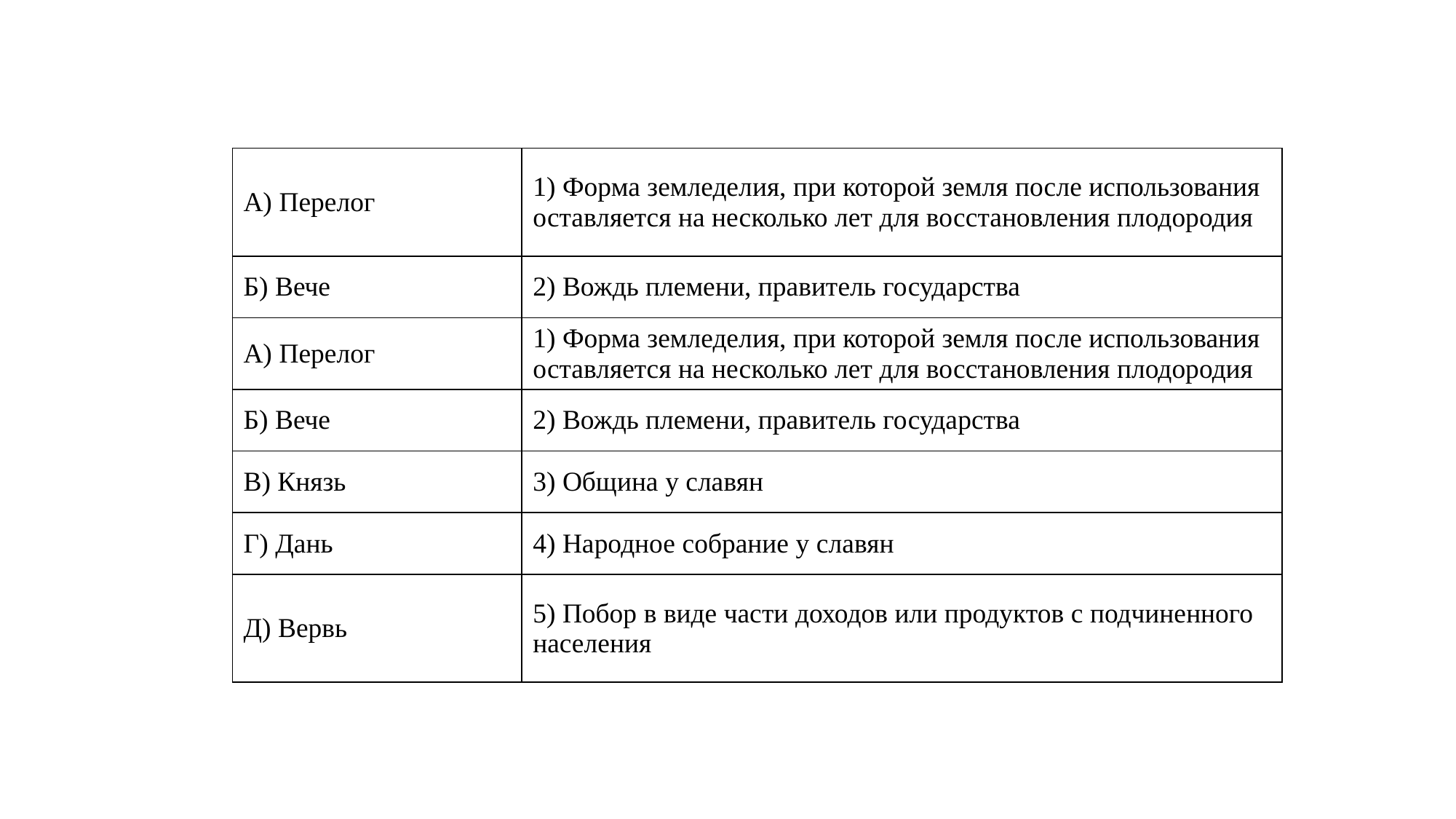

| А) Перелог | 1) Форма земледелия, при которой земля после использования оставляется на несколько лет для восстановления плодородия |
| --- | --- |
| Б) Вече | 2) Вождь племени, правитель государства |
| А) Перелог | 1) Форма земледелия, при которой земля после использования оставляется на несколько лет для восстановления плодородия |
| Б) Вече | 2) Вождь племени, правитель государства |
| В) Князь | 3) Община у славян |
| Г) Дань | 4) Народное собрание у славян |
| Д) Вервь | 5) Побор в виде части доходов или продуктов с подчиненного населения |